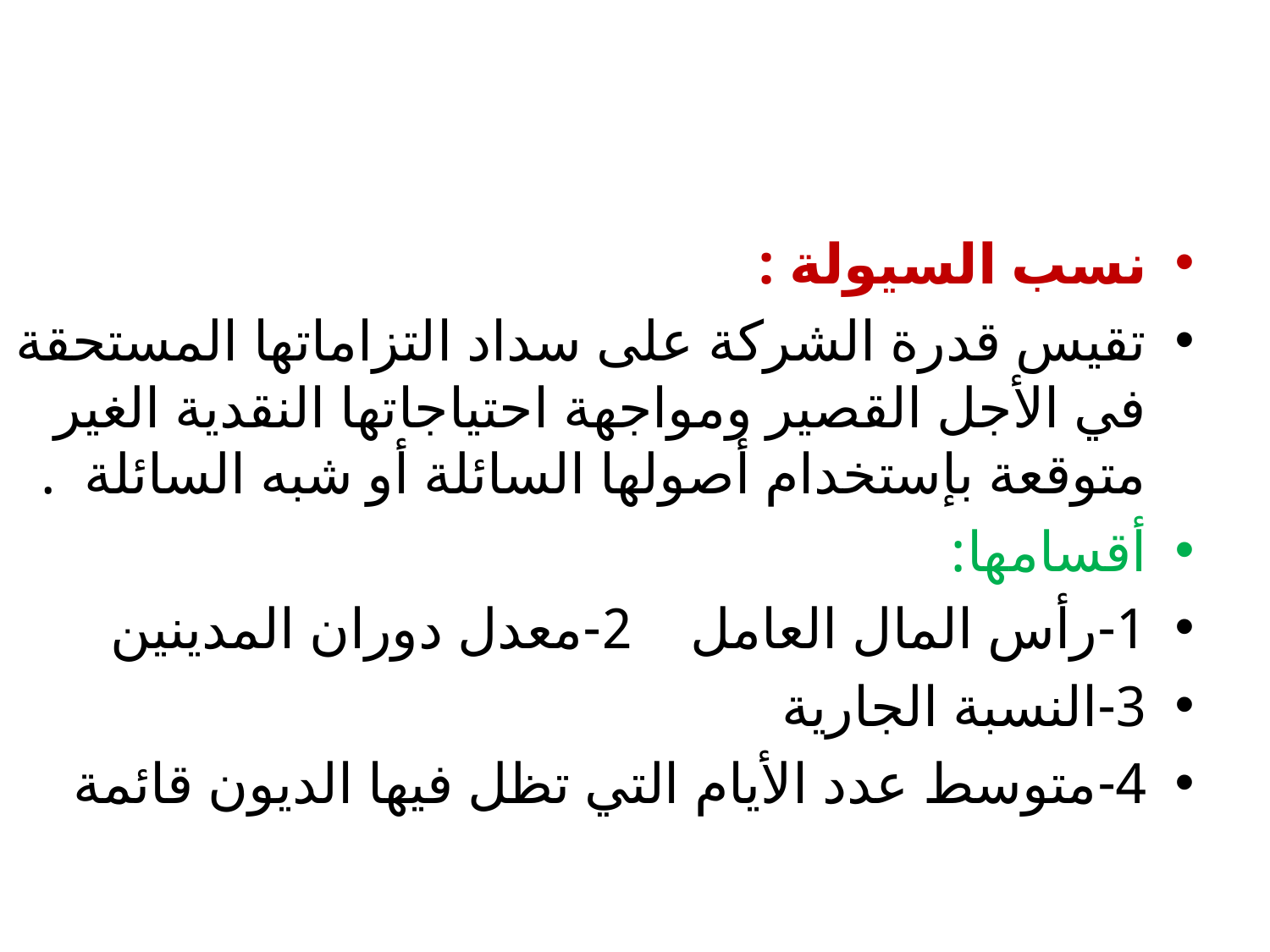

#
نسب السيولة :
تقيس قدرة الشركة على سداد التزاماتها المستحقة في الأجل القصير ومواجهة احتياجاتها النقدية الغير متوقعة بإستخدام أصولها السائلة أو شبه السائلة  .
أقسامها:
1-رأس المال العامل    2-معدل دوران المدينين
3-النسبة الجارية
4-متوسط عدد الأيام التي تظل فيها الديون قائمة